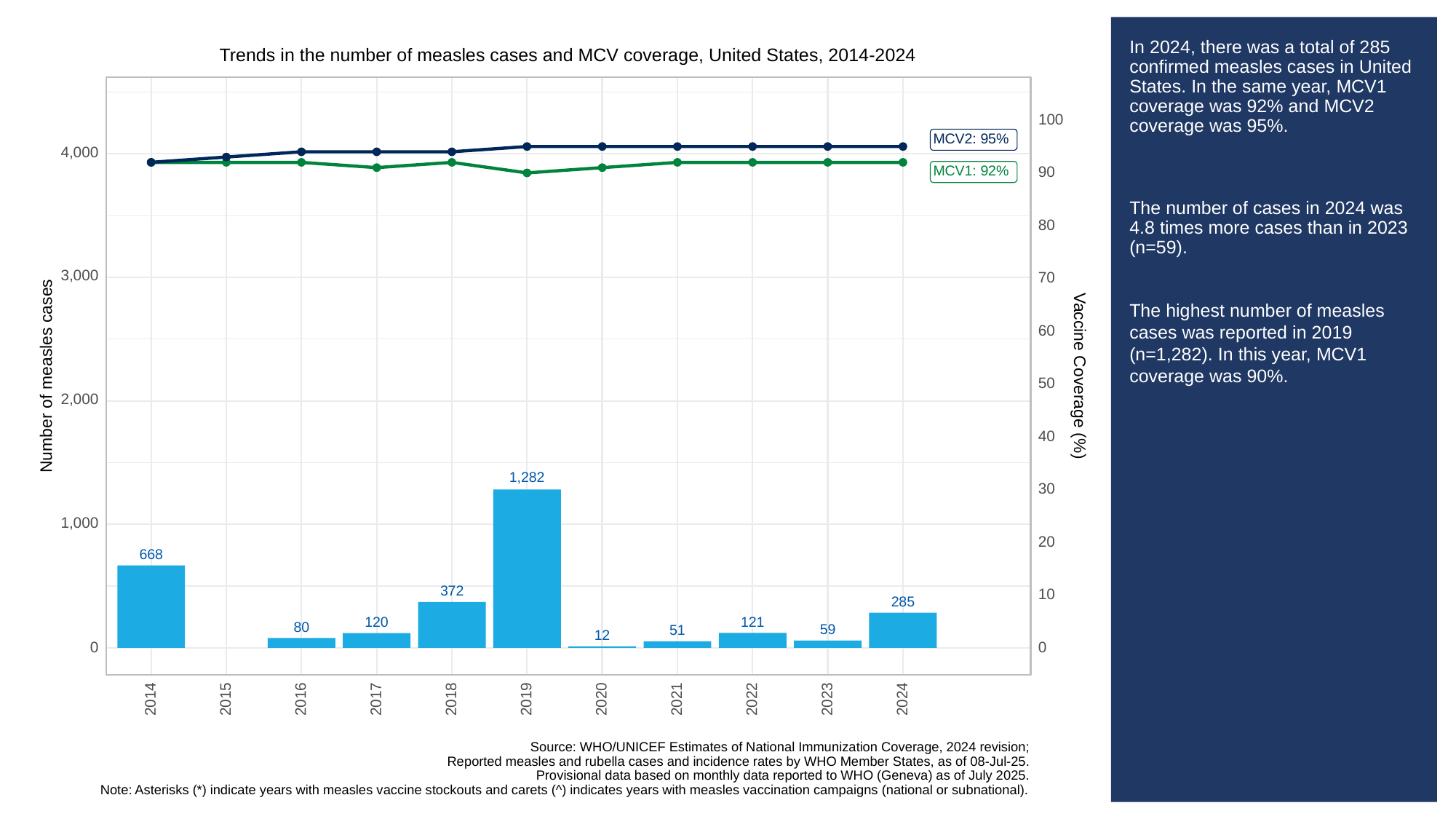

# In 2024, there was a total of 285 confirmed measles cases in United States. In the same year, MCV1 coverage was 92% and MCV2 coverage was 95%.

The number of cases in 2024 was 4.8 times more cases than in 2023 (n=59).

The highest number of measles cases was reported in 2019 (n=1,282). In this year, MCV1 coverage was 90%.

Trends in the number of measles cases and MCV coverage, United States, 2014-2024

100

MCV2: 95%

4,000

MCV1: 92%
90

80
3,000
70

60

Vaccine Coverage (%)
Number of measles cases
50
2,000

40

1,282
30

1,000

20
668

372
10
285

120
121
80
59
51
12

0
0

2023
2014
2015
2016
2017
2018
2019
2020
2021
2022
2024
Source: WHO/UNICEF Estimates of National Immunization Coverage, 2024 revision;
Reported measles and rubella cases and incidence rates by WHO Member States, as of 08-Jul-25.
Provisional data based on monthly data reported to WHO (Geneva) as of July 2025.
Note: Asterisks (*) indicate years with measles vaccine stockouts and carets (^) indicates years with measles vaccination campaigns (national or subnational).